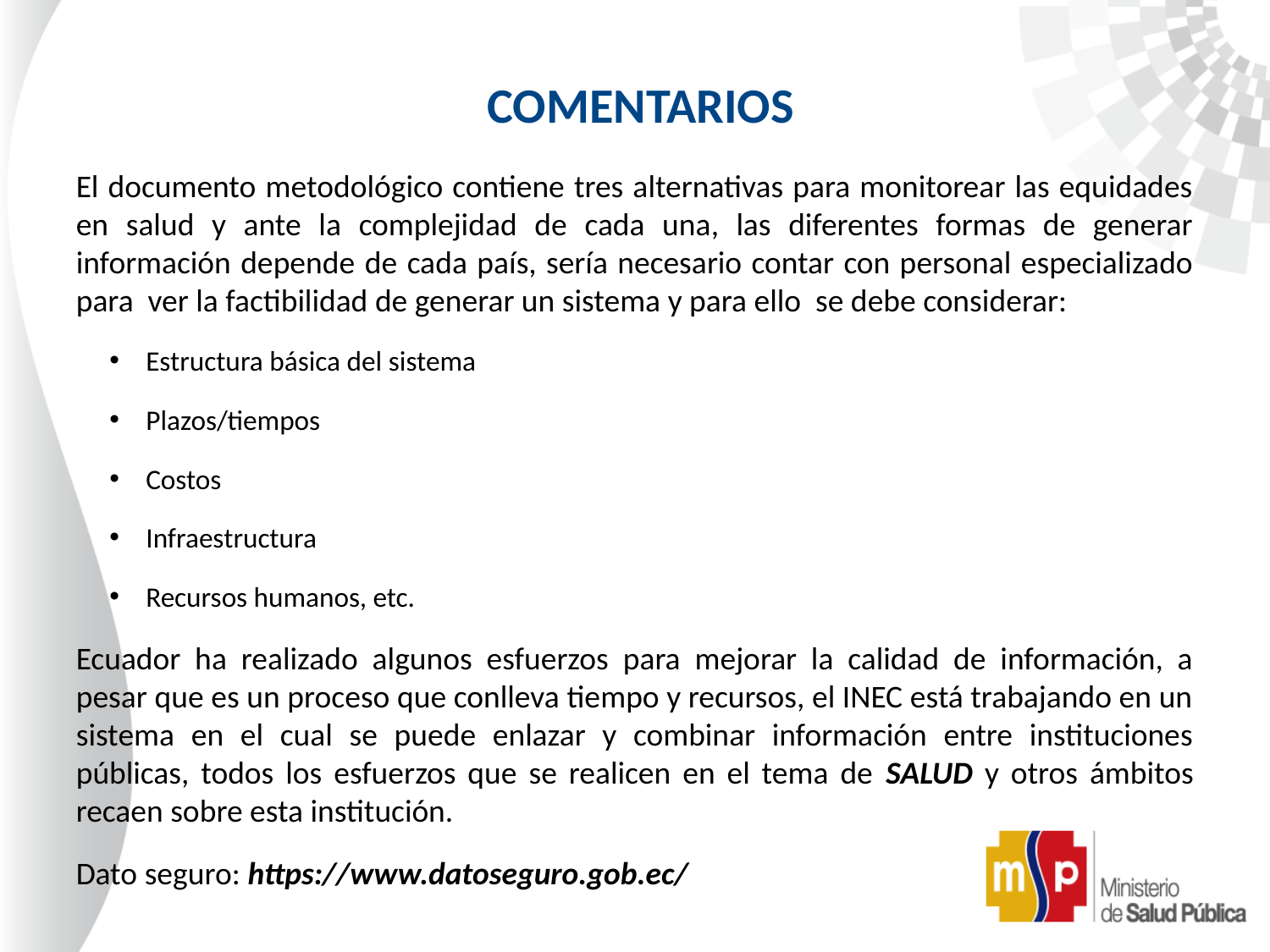

# COMENTARIOS
El documento metodológico contiene tres alternativas para monitorear las equidades en salud y ante la complejidad de cada una, las diferentes formas de generar información depende de cada país, sería necesario contar con personal especializado para  ver la factibilidad de generar un sistema y para ello  se debe considerar:
 Estructura básica del sistema
 Plazos/tiempos
 Costos
 Infraestructura
 Recursos humanos, etc.
Ecuador ha realizado algunos esfuerzos para mejorar la calidad de información, a pesar que es un proceso que conlleva tiempo y recursos, el INEC está trabajando en un sistema en el cual se puede enlazar y combinar información entre instituciones públicas, todos los esfuerzos que se realicen en el tema de SALUD y otros ámbitos recaen sobre esta institución.
Dato seguro: https://www.datoseguro.gob.ec/